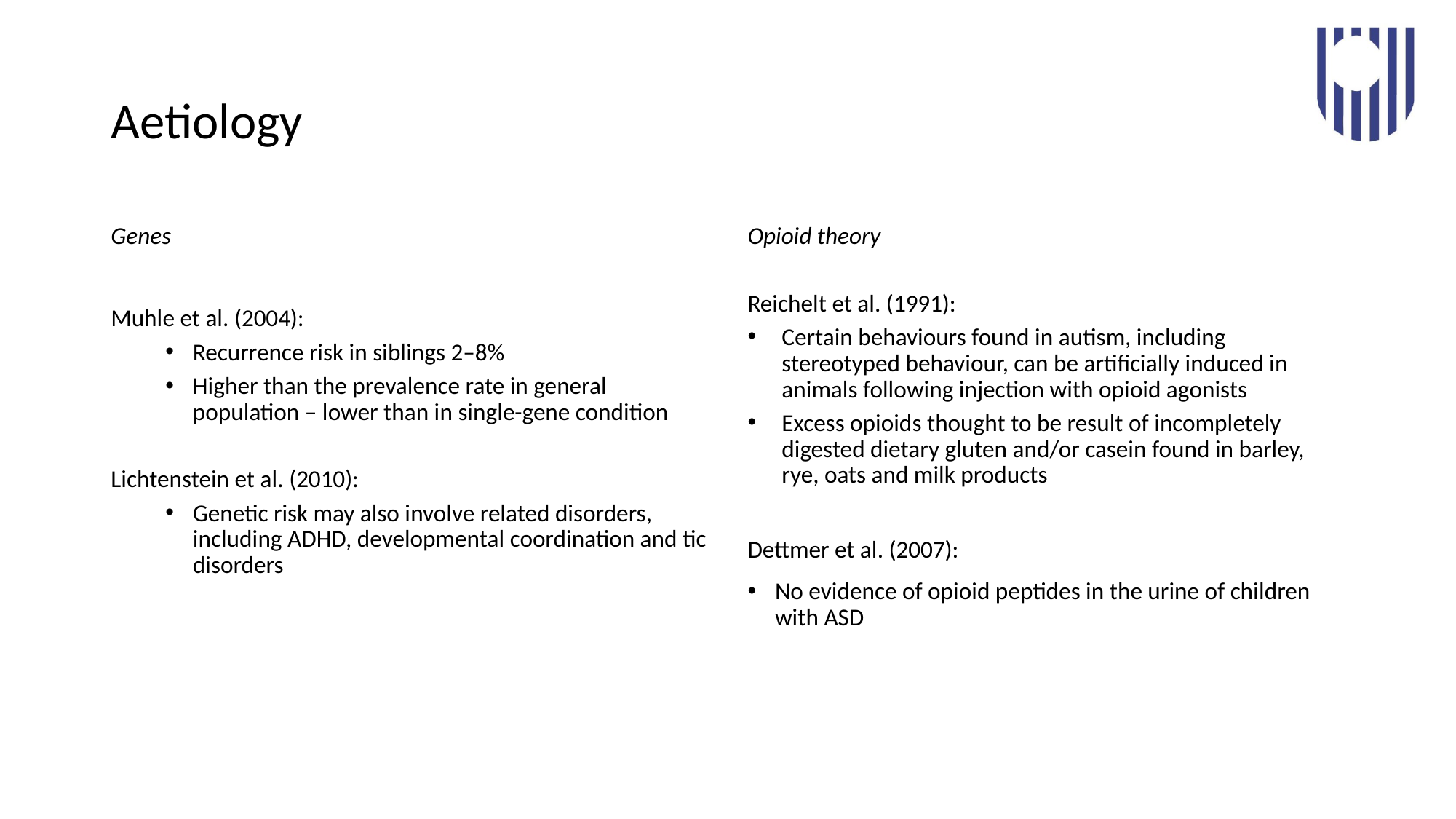

# Aetiology
Genes

Muhle et al. (2004):
Recurrence risk in siblings 2–8%
Higher than the prevalence rate in general population – lower than in single-gene condition

Lichtenstein et al. (2010):
Genetic risk may also involve related disorders, including ADHD, developmental coordination and tic disorders
Opioid theory

Reichelt et al. (1991):
Certain behaviours found in autism, including stereotyped behaviour, can be artificially induced in animals following injection with opioid agonists
Excess opioids thought to be result of incompletely digested dietary gluten and/or casein found in barley, rye, oats and milk products

Dettmer et al. (2007):
No evidence of opioid peptides in the urine of children with ASD